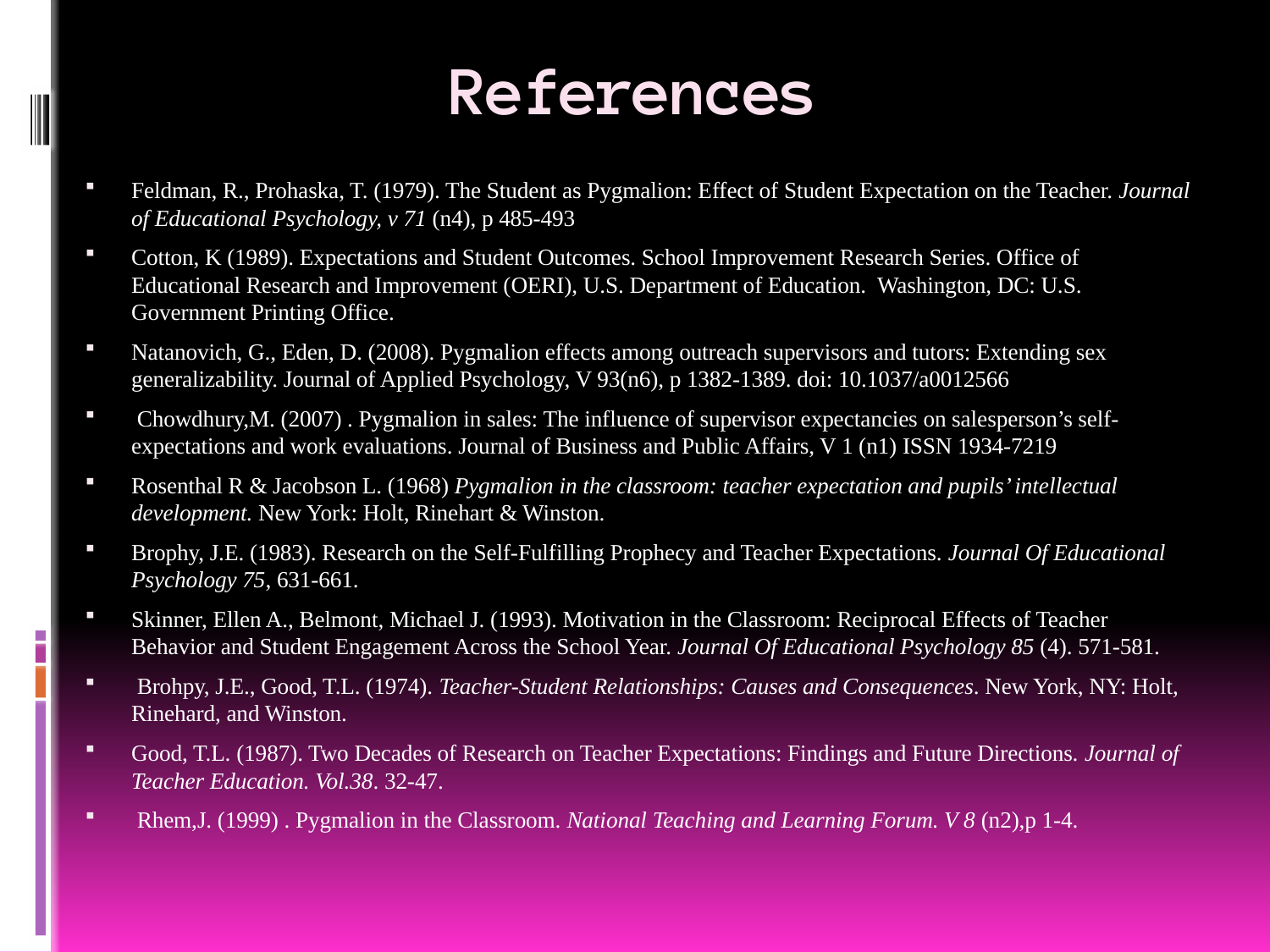

# References
Feldman, R., Prohaska, T. (1979). The Student as Pygmalion: Effect of Student Expectation on the Teacher. Journal of Educational Psychology, v 71 (n4), p 485-493
Cotton, K (1989). Expectations and Student Outcomes. School Improvement Research Series. Office of Educational Research and Improvement (OERI), U.S. Department of Education.  Washington, DC: U.S. Government Printing Office.
Natanovich, G., Eden, D. (2008). Pygmalion effects among outreach supervisors and tutors: Extending sex generalizability. Journal of Applied Psychology, V 93(n6), p 1382-1389. doi: 10.1037/a0012566
 Chowdhury,M. (2007) . Pygmalion in sales: The influence of supervisor expectancies on salesperson’s self-expectations and work evaluations. Journal of Business and Public Affairs, V 1 (n1) ISSN 1934-7219
Rosenthal R & Jacobson L. (1968) Pygmalion in the classroom: teacher expectation and pupils’ intellectual development. New York: Holt, Rinehart & Winston.
Brophy, J.E. (1983). Research on the Self-Fulfilling Prophecy and Teacher Expectations. Journal Of Educational Psychology 75, 631-661.
Skinner, Ellen A., Belmont, Michael J. (1993). Motivation in the Classroom: Reciprocal Effects of Teacher Behavior and Student Engagement Across the School Year. Journal Of Educational Psychology 85 (4). 571-581.
 Brohpy, J.E., Good, T.L. (1974). Teacher-Student Relationships: Causes and Consequences. New York, NY: Holt, Rinehard, and Winston.
Good, T.L. (1987). Two Decades of Research on Teacher Expectations: Findings and Future Directions. Journal of Teacher Education. Vol.38. 32-47.
 Rhem,J. (1999) . Pygmalion in the Classroom. National Teaching and Learning Forum. V 8 (n2),p 1-4.